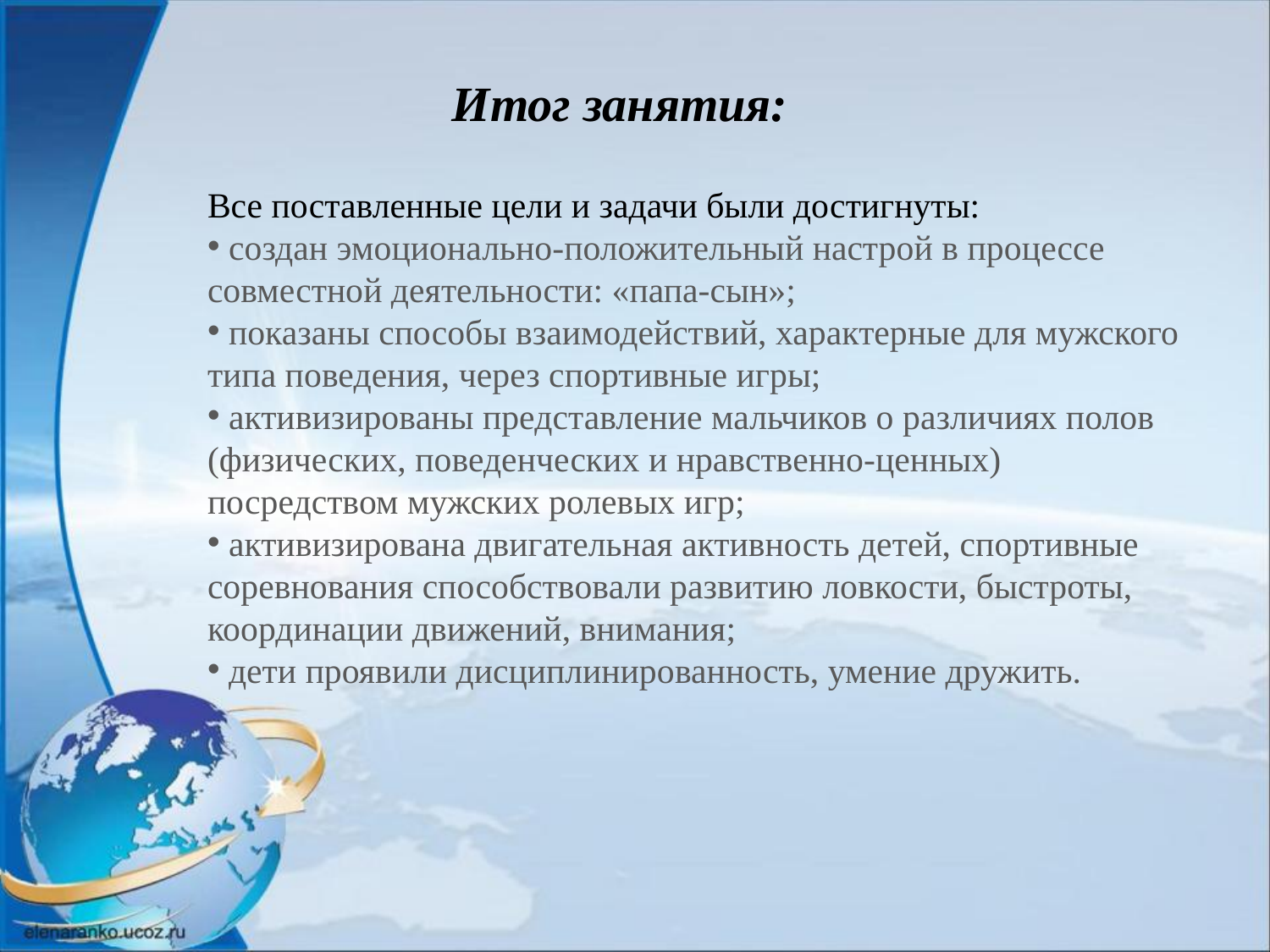

Итог занятия:

Все поставленные цели и задачи были достигнуты:
 создан эмоционально-положительный настрой в процессе совместной деятельности: «папа-сын»;
 показаны способы взаимодействий, характерные для мужского типа поведения, через спортивные игры;
 активизированы представление мальчиков о различиях полов (физических, поведенческих и нравственно-ценных) посредством мужских ролевых игр;
 активизирована двигательная активность детей, спортивные соревнования способствовали развитию ловкости, быстроты, координации движений, внимания;
 дети проявили дисциплинированность, умение дружить.